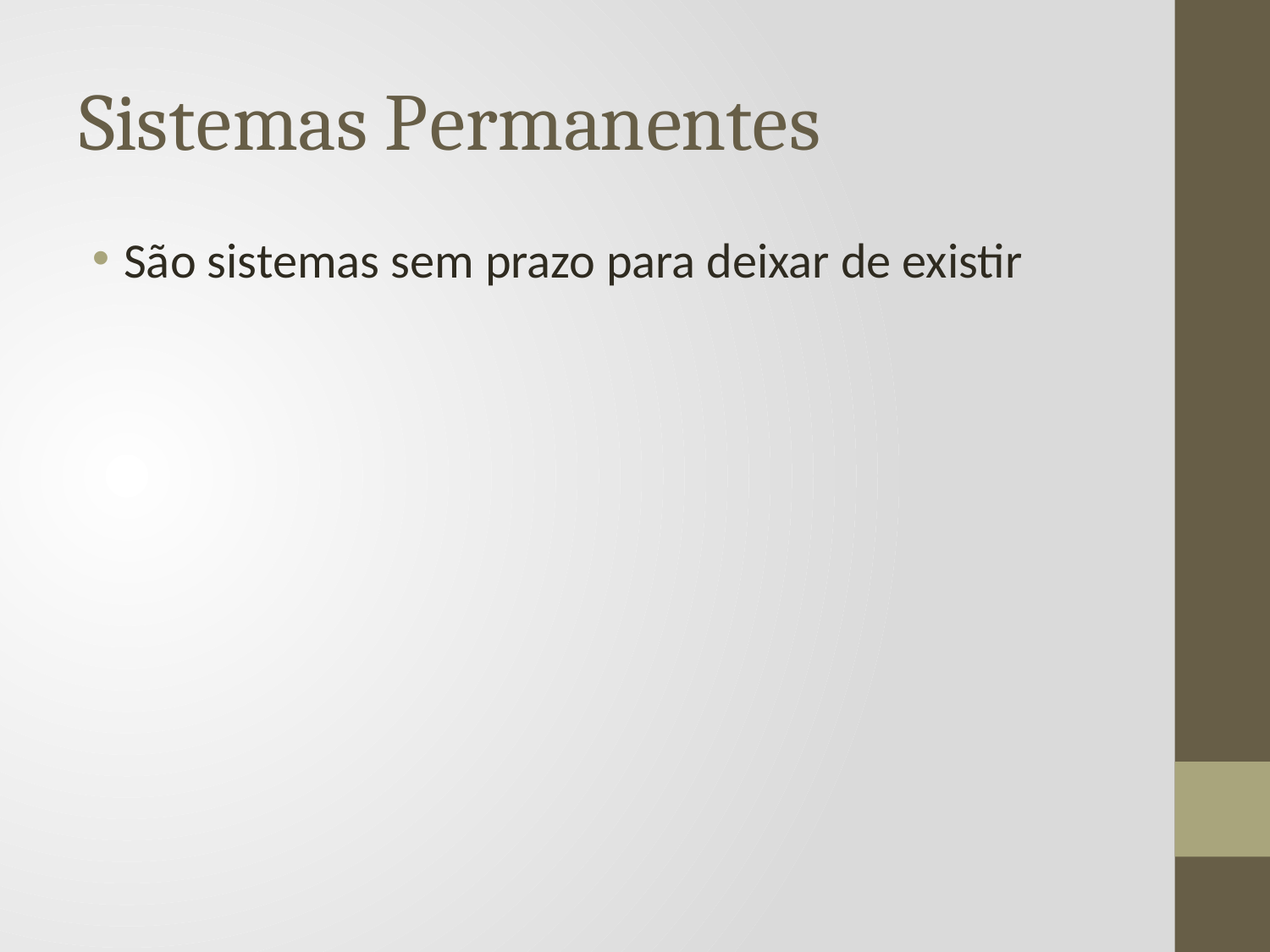

# Sistemas Permanentes
São sistemas sem prazo para deixar de existir